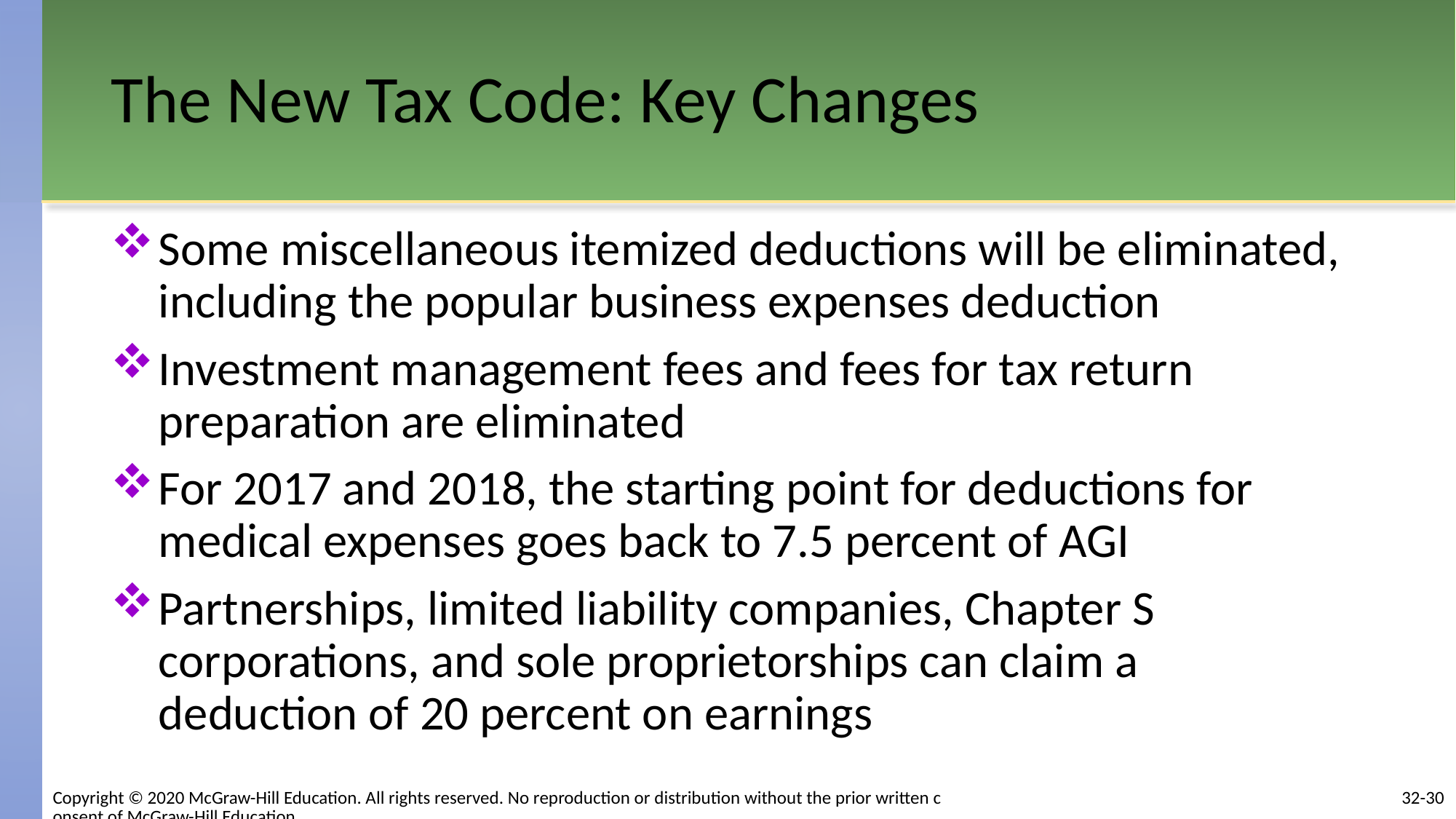

# The New Tax Code: Key Changes
Some miscellaneous itemized deductions will be eliminated, including the popular business expenses deduction
Investment management fees and fees for tax return preparation are eliminated
For 2017 and 2018, the starting point for deductions for medical expenses goes back to 7.5 percent of AGI
Partnerships, limited liability companies, Chapter S corporations, and sole proprietorships can claim a deduction of 20 percent on earnings
32-30
Copyright © 2020 McGraw-Hill Education. All rights reserved. No reproduction or distribution without the prior written consent of McGraw-Hill Education.